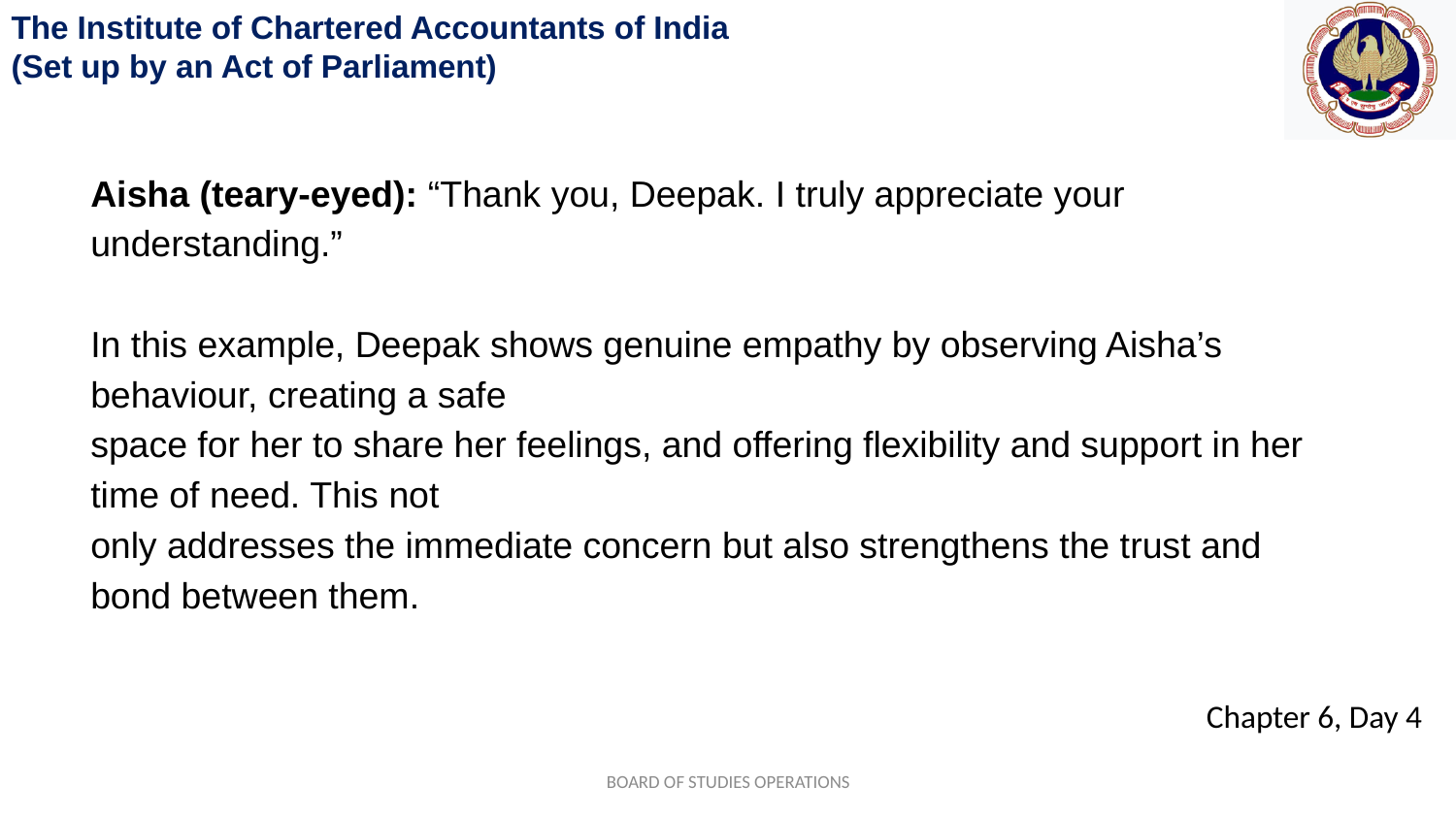

Aisha (teary-eyed): “Thank you, Deepak. I truly appreciate your understanding.”

In this example, Deepak shows genuine empathy by observing Aisha’s behaviour, creating a safe
space for her to share her feelings, and offering flexibility and support in her time of need. This not
only addresses the immediate concern but also strengthens the trust and bond between them.
BOARD OF STUDIES OPERATIONS